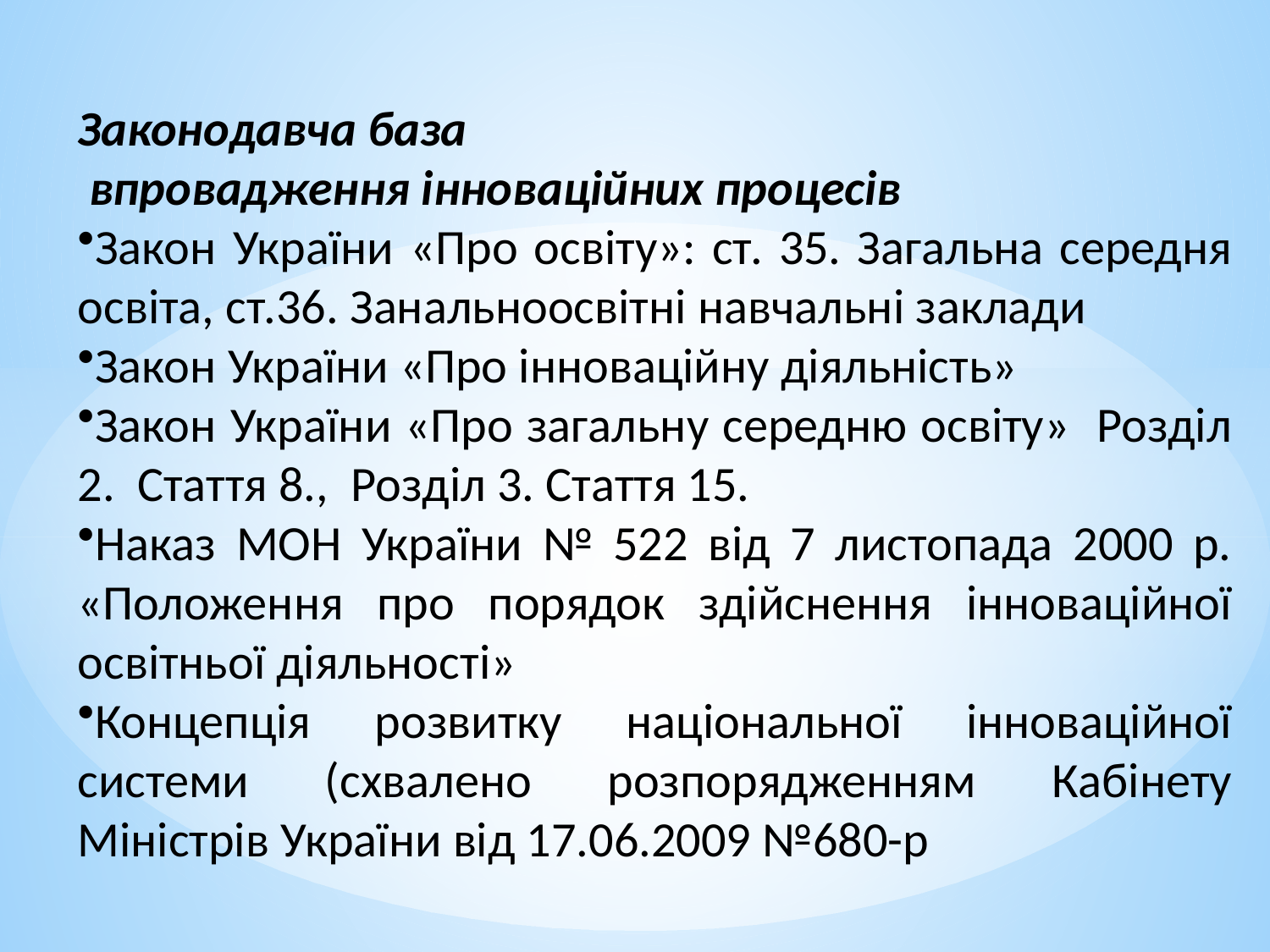

Законодавча база
 впровадження інноваційних процесів
Закон України «Про освіту»: ст. 35. Загальна середня освіта, ст.36. Занальноосвітні навчальні заклади
Закон України «Про інноваційну діяльність»
Закон України «Про загальну середню освіту»  Розділ 2.  Стаття 8.,  Розділ 3. Стаття 15.
Наказ МОН України № 522 від 7 листопада 2000 р. «Положення про порядок здійснення інноваційної освітньої діяльності»
Концепція розвитку національної інноваційної системи (схвалено розпорядженням Кабінету Міністрів України від 17.06.2009 №680-р